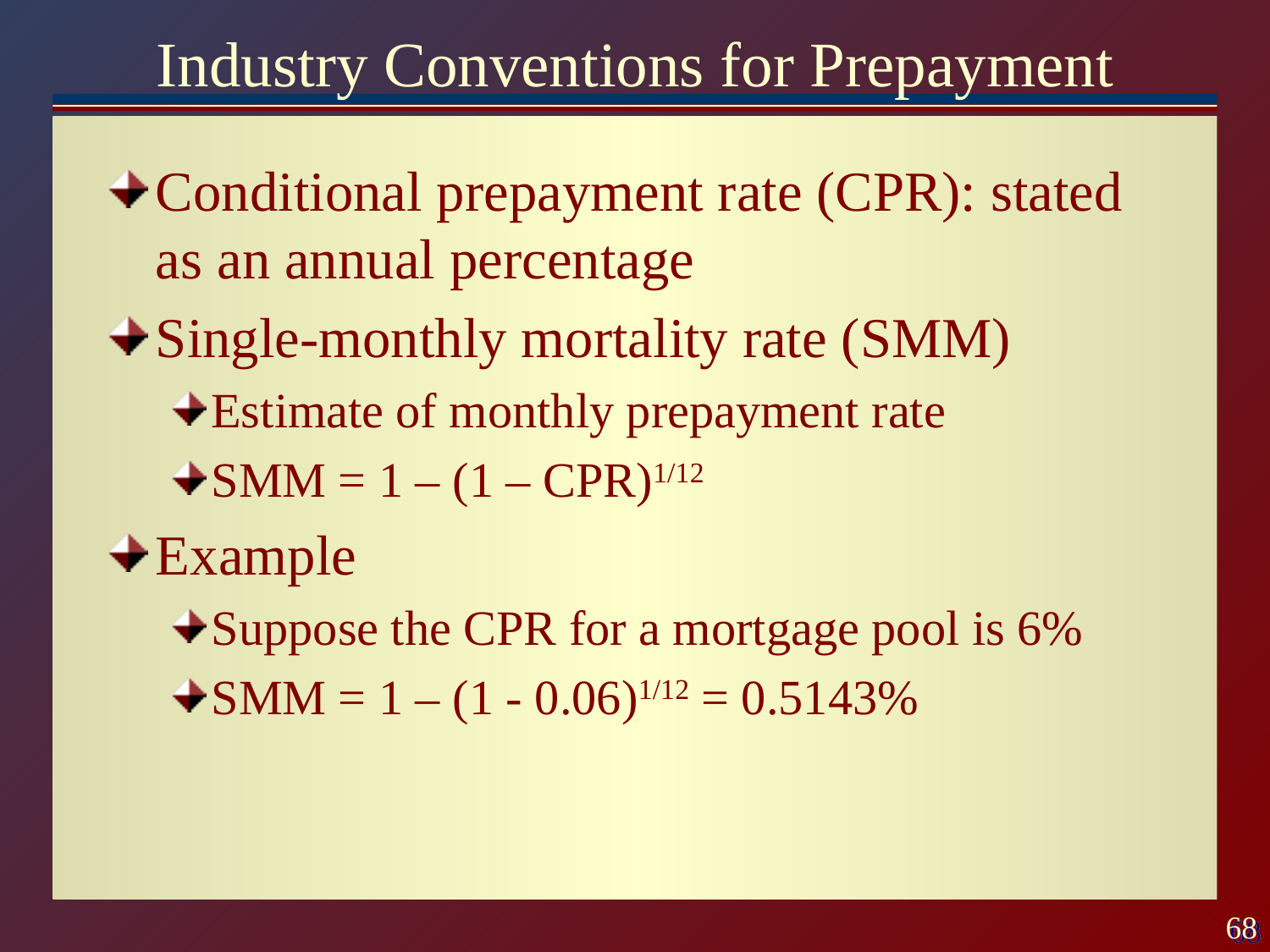

# Industry Conventions for Prepayment
Conditional prepayment rate (CPR): stated as an annual percentage
Single-monthly mortality rate (SMM)
Estimate of monthly prepayment rate
SMM = 1 – (1 – CPR)1/12
Example
Suppose the CPR for a mortgage pool is 6%
SMM = 1 – (1 - 0.06)1/12 = 0.5143%